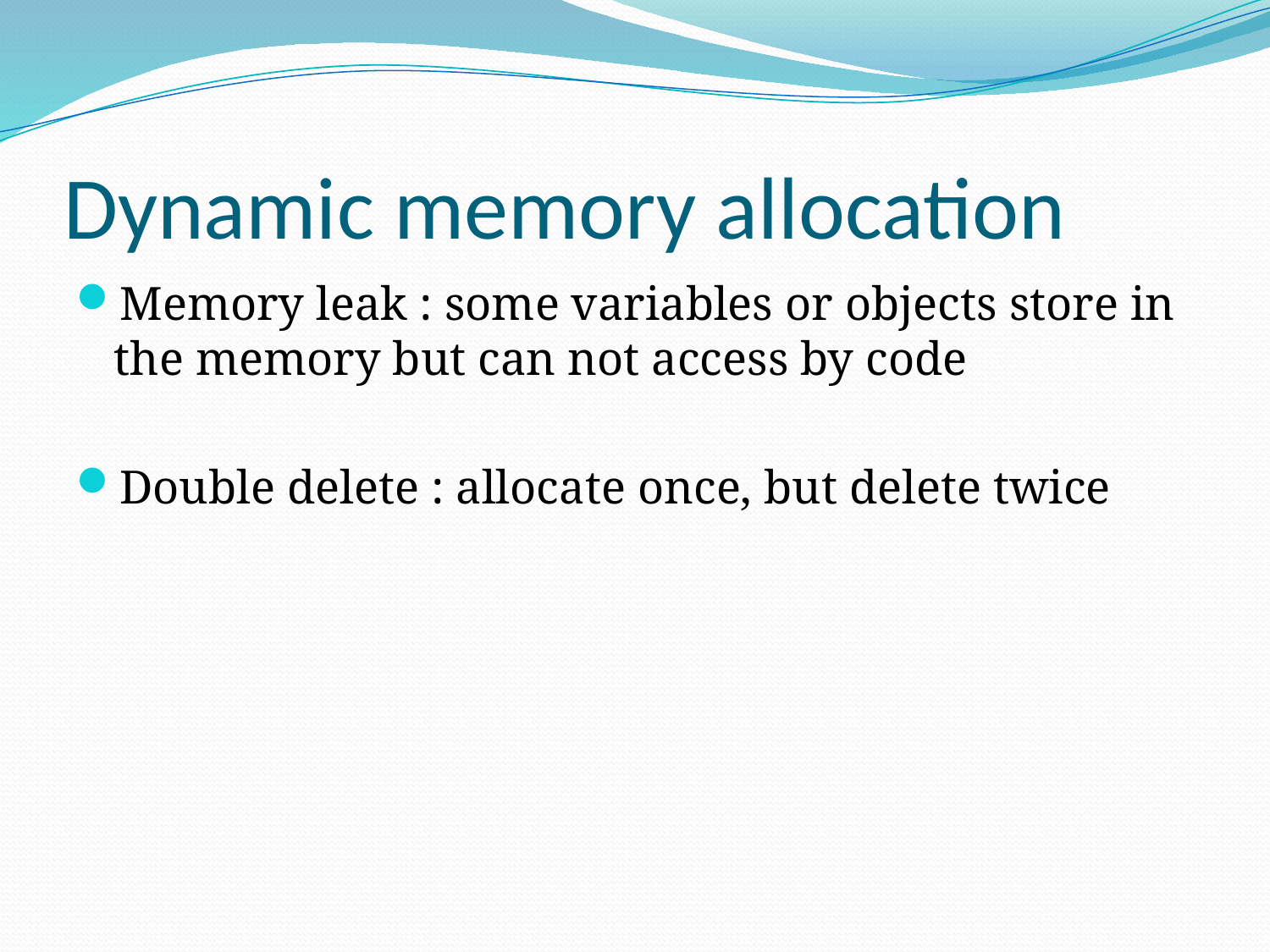

# Dynamic memory allocation
Memory leak : some variables or objects store in the memory but can not access by code

Double delete : allocate once, but delete twice